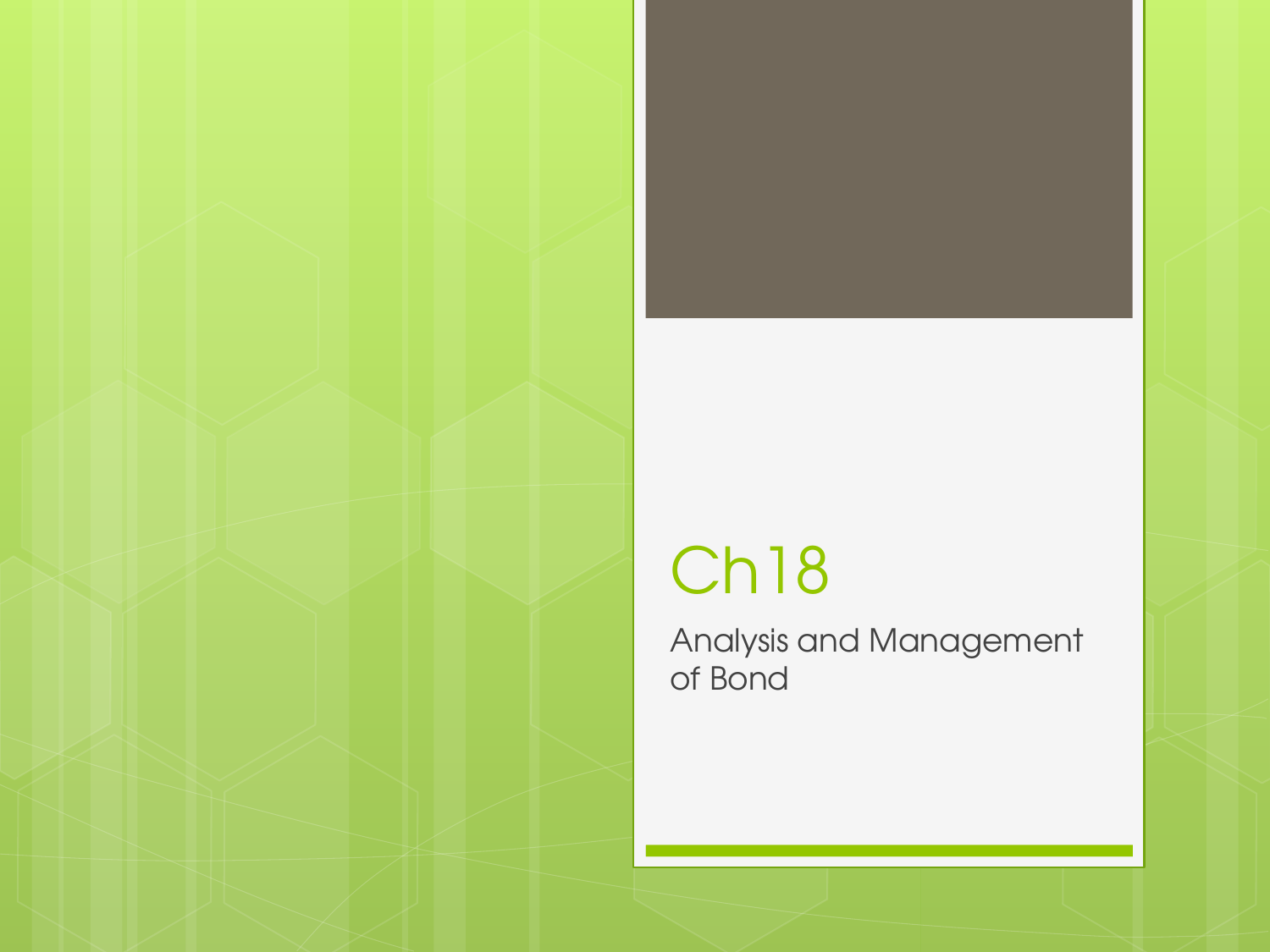

# Ch18
Analysis and Management of Bond